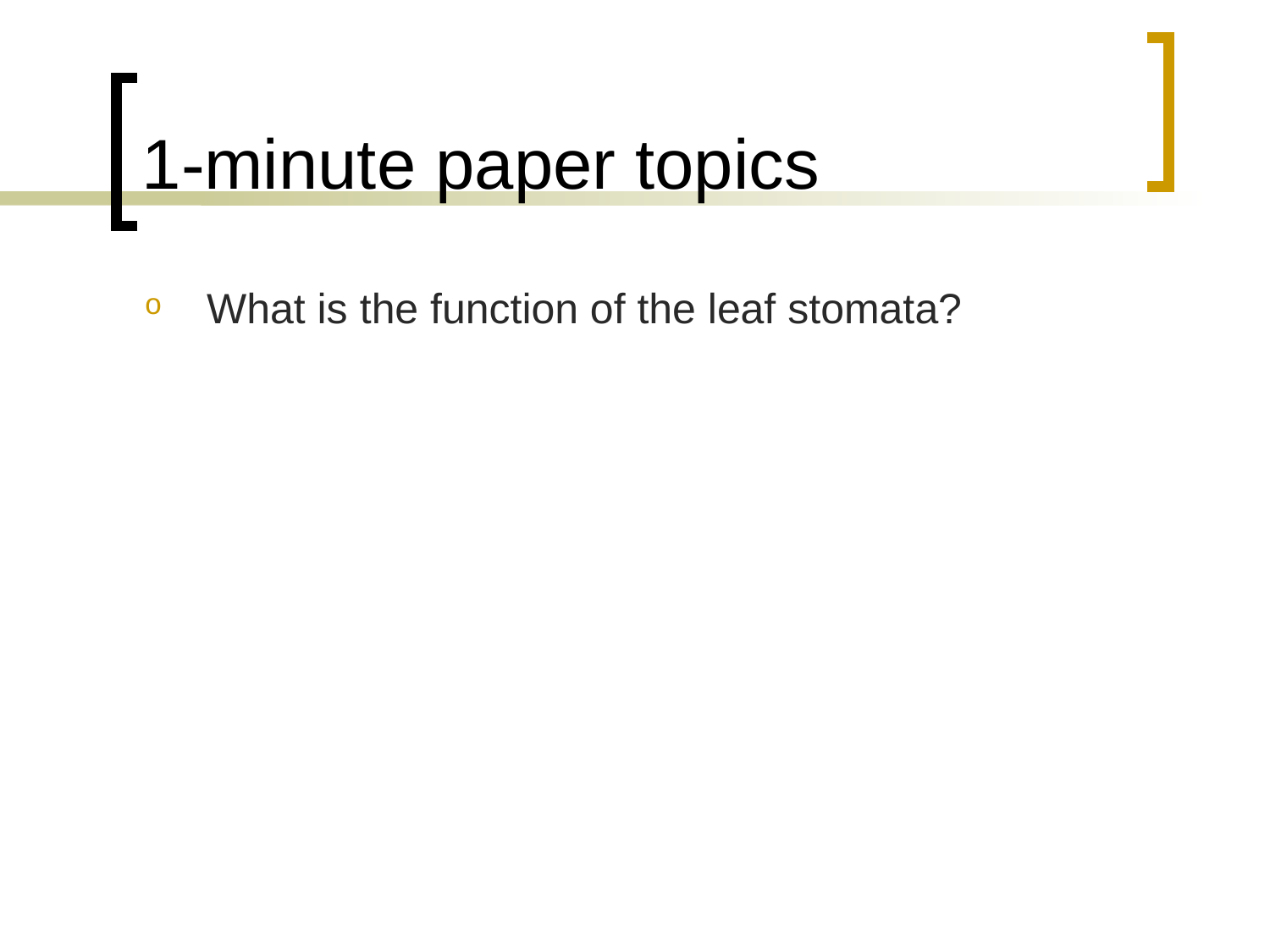

# 1-minute paper topics
What is the function of the leaf stomata?